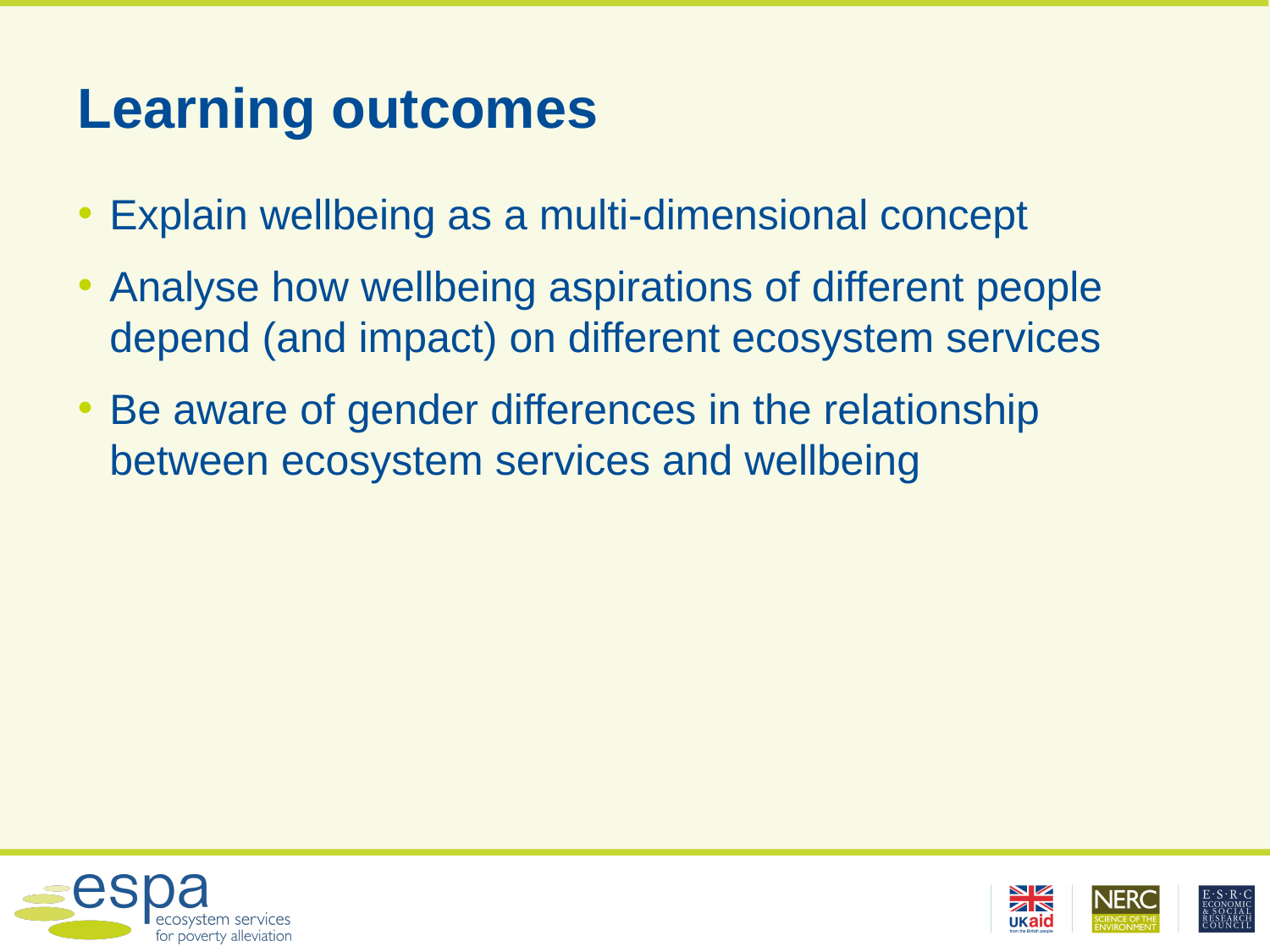

# Learning outcomes
Explain wellbeing as a multi-dimensional concept
Analyse how wellbeing aspirations of different people depend (and impact) on different ecosystem services
Be aware of gender differences in the relationship between ecosystem services and wellbeing